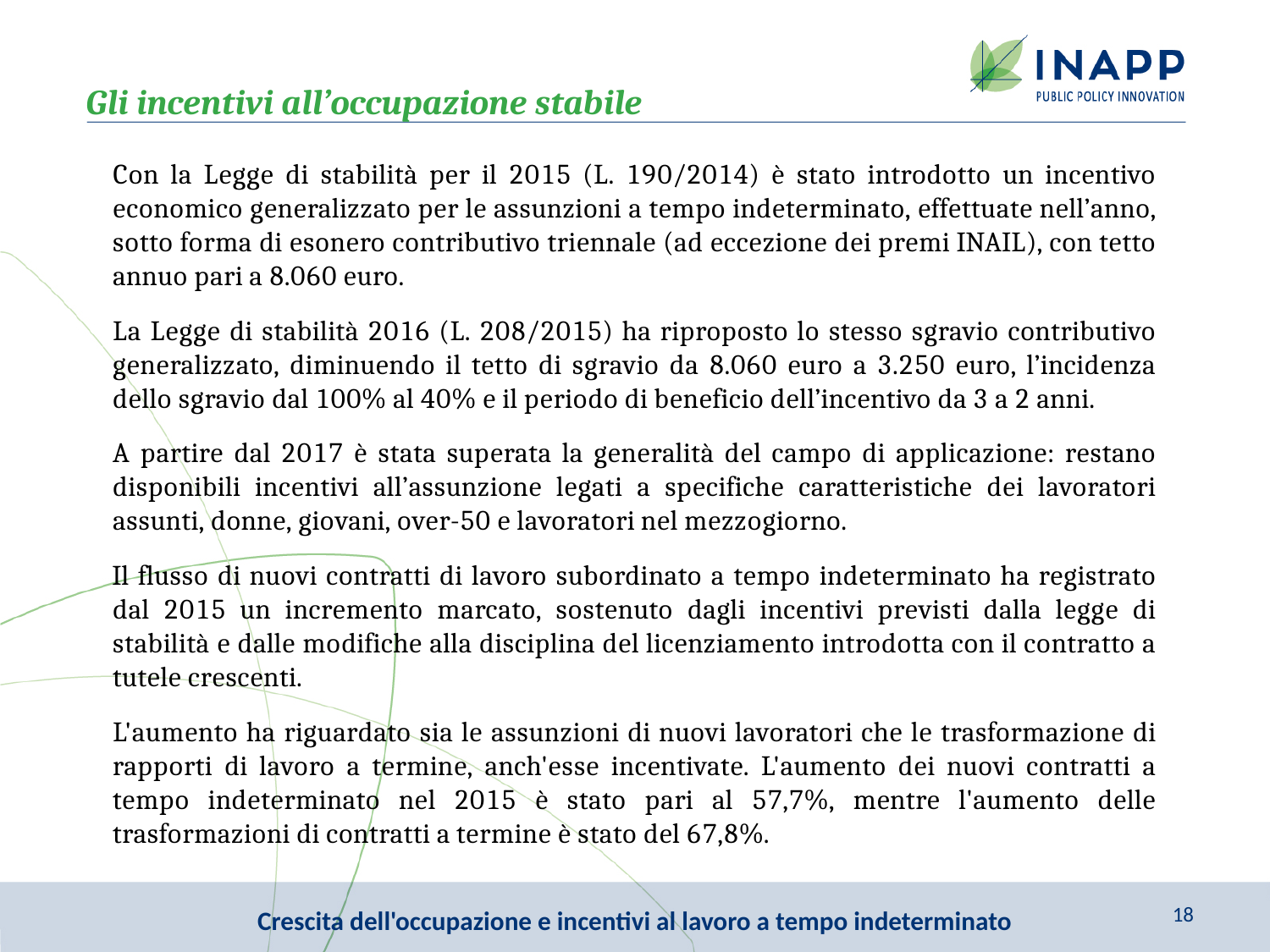

Gli incentivi all’occupazione stabile
Con la Legge di stabilità per il 2015 (L. 190/2014) è stato introdotto un incentivo economico generalizzato per le assunzioni a tempo indeterminato, effettuate nell’anno, sotto forma di esonero contributivo triennale (ad eccezione dei premi INAIL), con tetto annuo pari a 8.060 euro.
La Legge di stabilità 2016 (L. 208/2015) ha riproposto lo stesso sgravio contributivo generalizzato, diminuendo il tetto di sgravio da 8.060 euro a 3.250 euro, l’incidenza dello sgravio dal 100% al 40% e il periodo di beneficio dell’incentivo da 3 a 2 anni.
A partire dal 2017 è stata superata la generalità del campo di applicazione: restano disponibili incentivi all’assunzione legati a specifiche caratteristiche dei lavoratori assunti, donne, giovani, over-50 e lavoratori nel mezzogiorno.
Il flusso di nuovi contratti di lavoro subordinato a tempo indeterminato ha registrato dal 2015 un incremento marcato, sostenuto dagli incentivi previsti dalla legge di stabilità e dalle modifiche alla disciplina del licenziamento introdotta con il contratto a tutele crescenti.
L'aumento ha riguardato sia le assunzioni di nuovi lavoratori che le trasformazione di rapporti di lavoro a termine, anch'esse incentivate. L'aumento dei nuovi contratti a tempo indeterminato nel 2015 è stato pari al 57,7%, mentre l'aumento delle trasformazioni di contratti a termine è stato del 67,8%.
18
Crescita dell'occupazione e incentivi al lavoro a tempo indeterminato